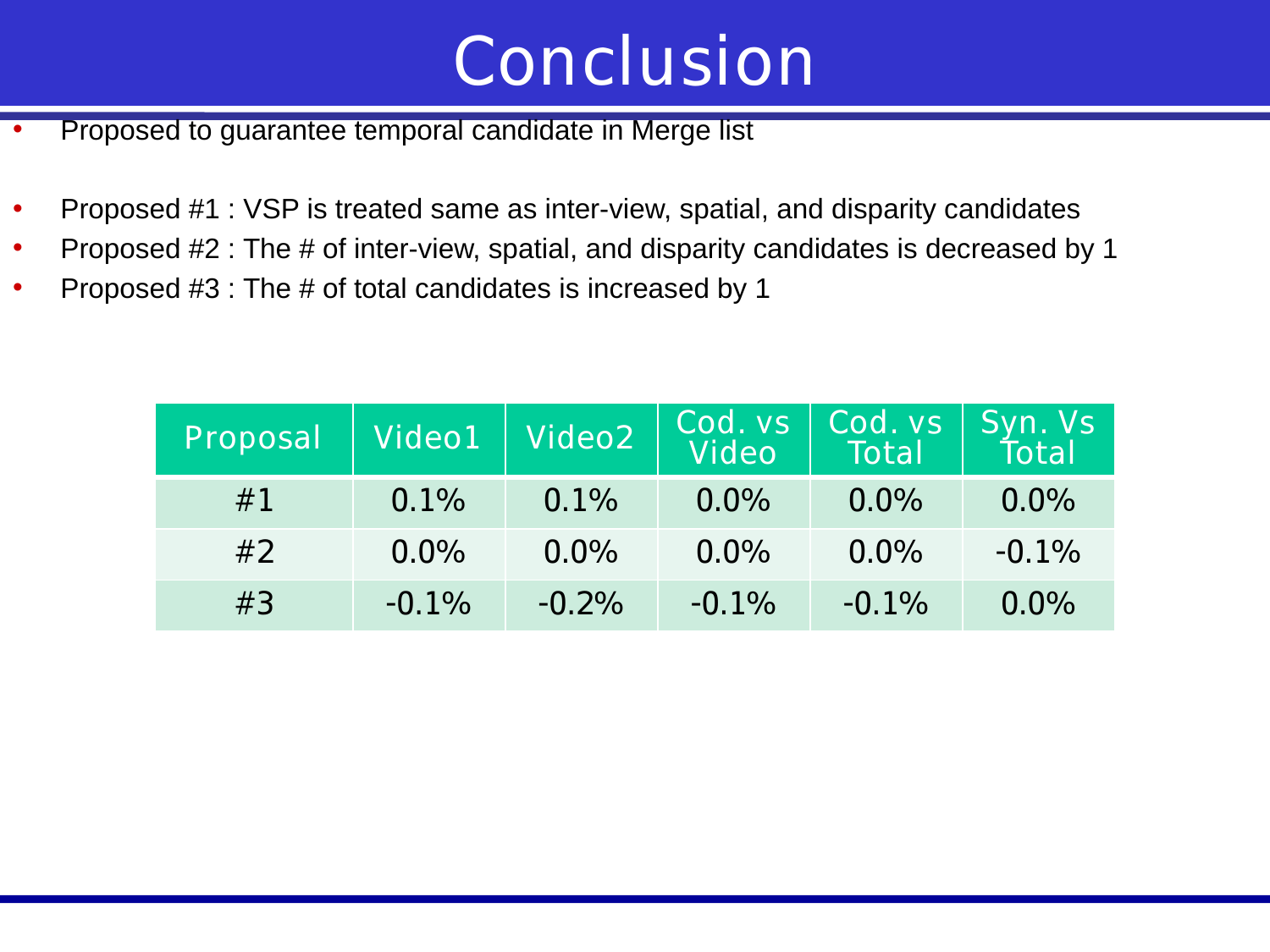

# Conclusion
Proposed to guarantee temporal candidate in Merge list

Proposed #1 : VSP is treated same as inter-view, spatial, and disparity candidates
Proposed #2 : The # of inter-view, spatial, and disparity candidates is decreased by 1
Proposed #3 : The # of total candidates is increased by 1

| Proposal | Video1 | Video2 | Cod. vs Video | Cod. vs Total | Syn. Vs Total |
| --- | --- | --- | --- | --- | --- |
| #1 | 0.1% | 0.1% | 0.0% | 0.0% | 0.0% |
| #2 | 0.0% | 0.0% | 0.0% | 0.0% | -0.1% |
| #3 | -0.1% | -0.2% | -0.1% | -0.1% | 0.0% |
6